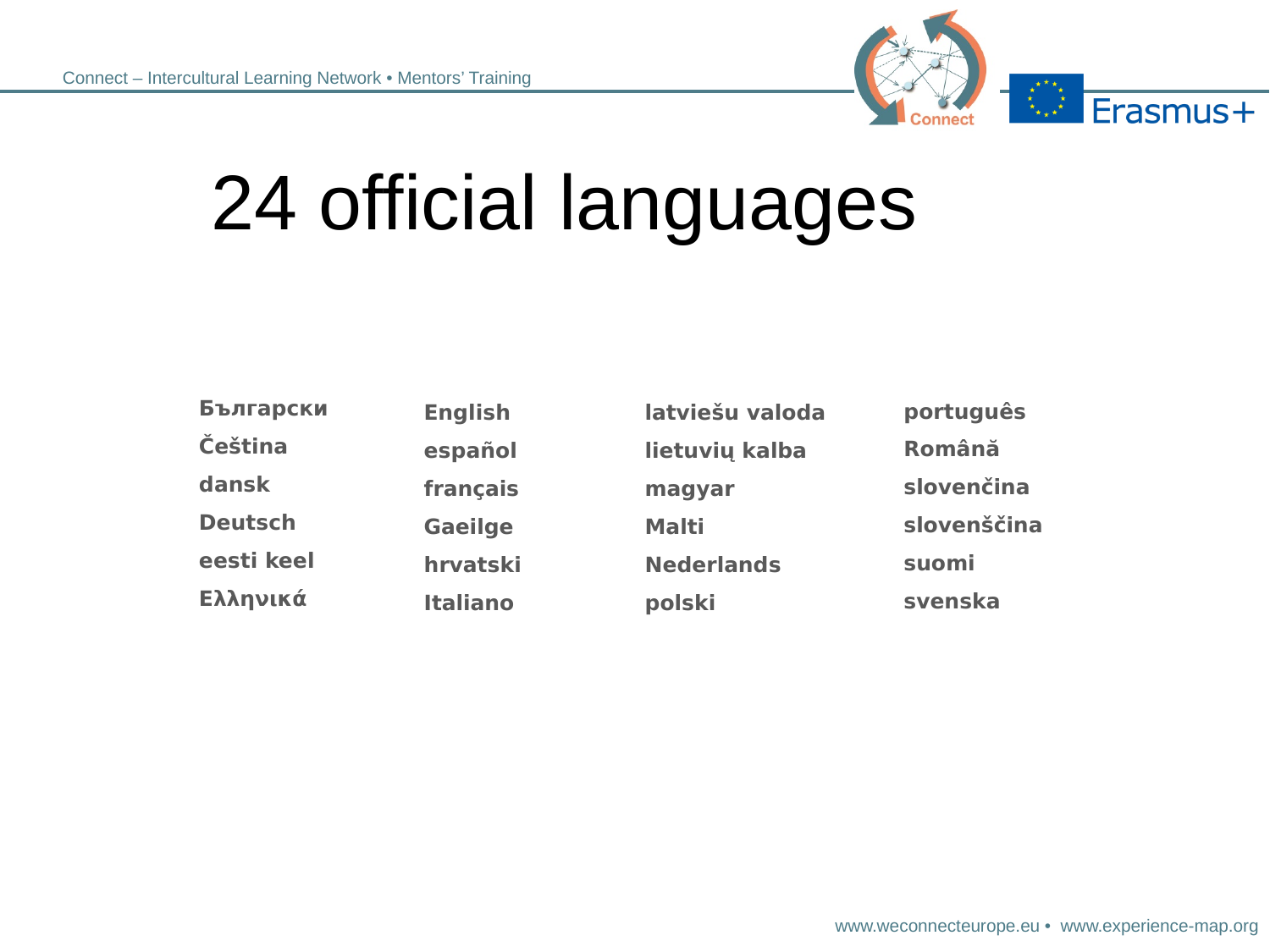

# 24 official languages
Български
Čeština
dansk
Deutsch
eesti keel
Ελληνικά

português
Română
slovenčina
slovenščina
suomi
svenska

English
español
français
Gaeilge
hrvatski
Italiano

latviešu valoda
lietuvių kalba
magyar
Malti
Nederlands
polski